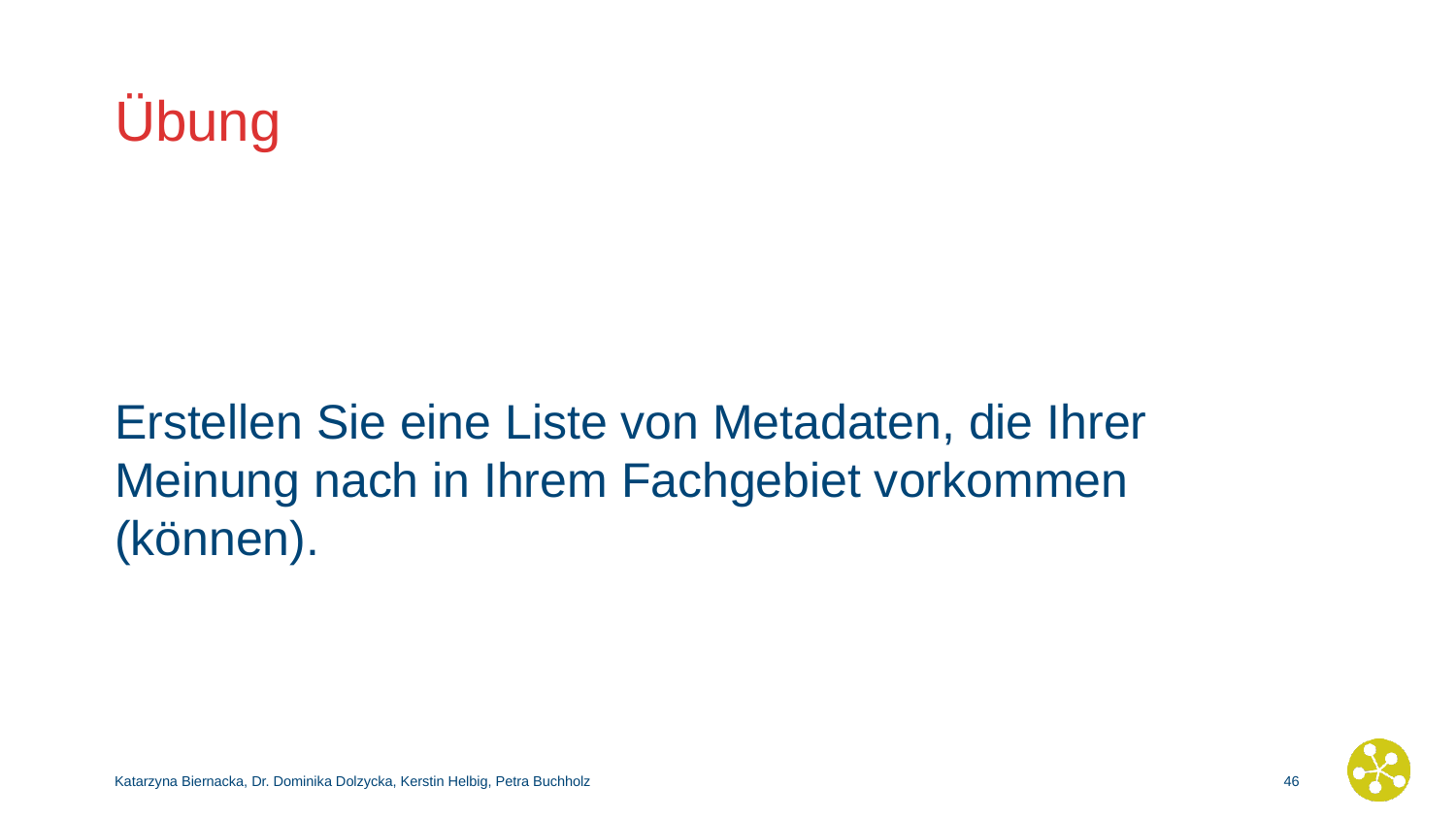

# Übung
Erstellen Sie eine Liste von Metadaten, die Ihrer Meinung nach in Ihrem Fachgebiet vorkommen (können).
Katarzyna Biernacka, Dr. Dominika Dolzycka, Kerstin Helbig, Petra Buchholz
46